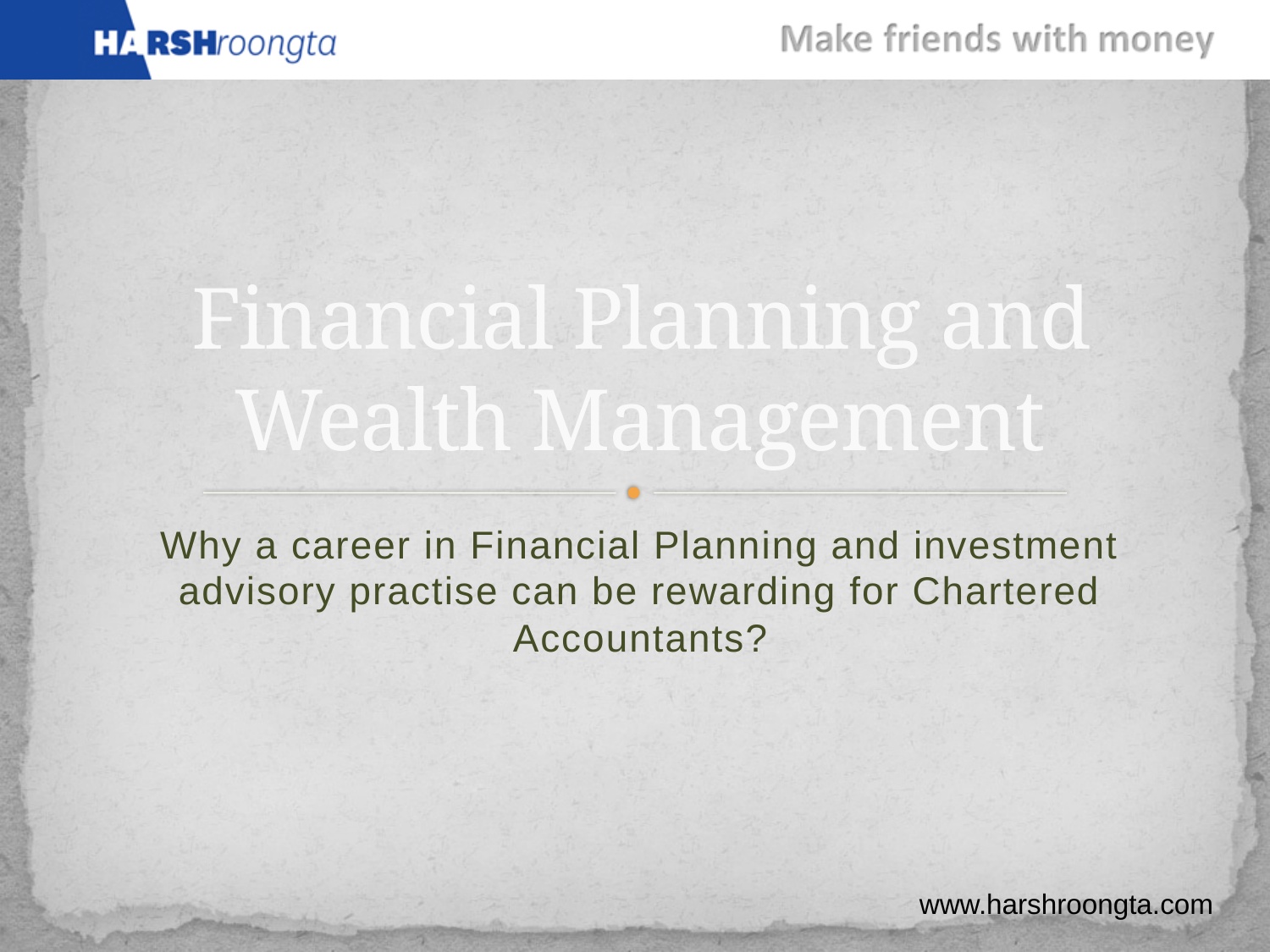

# Financial Planning and Wealth Management
Why a career in Financial Planning and investment advisory practise can be rewarding for Chartered Accountants?